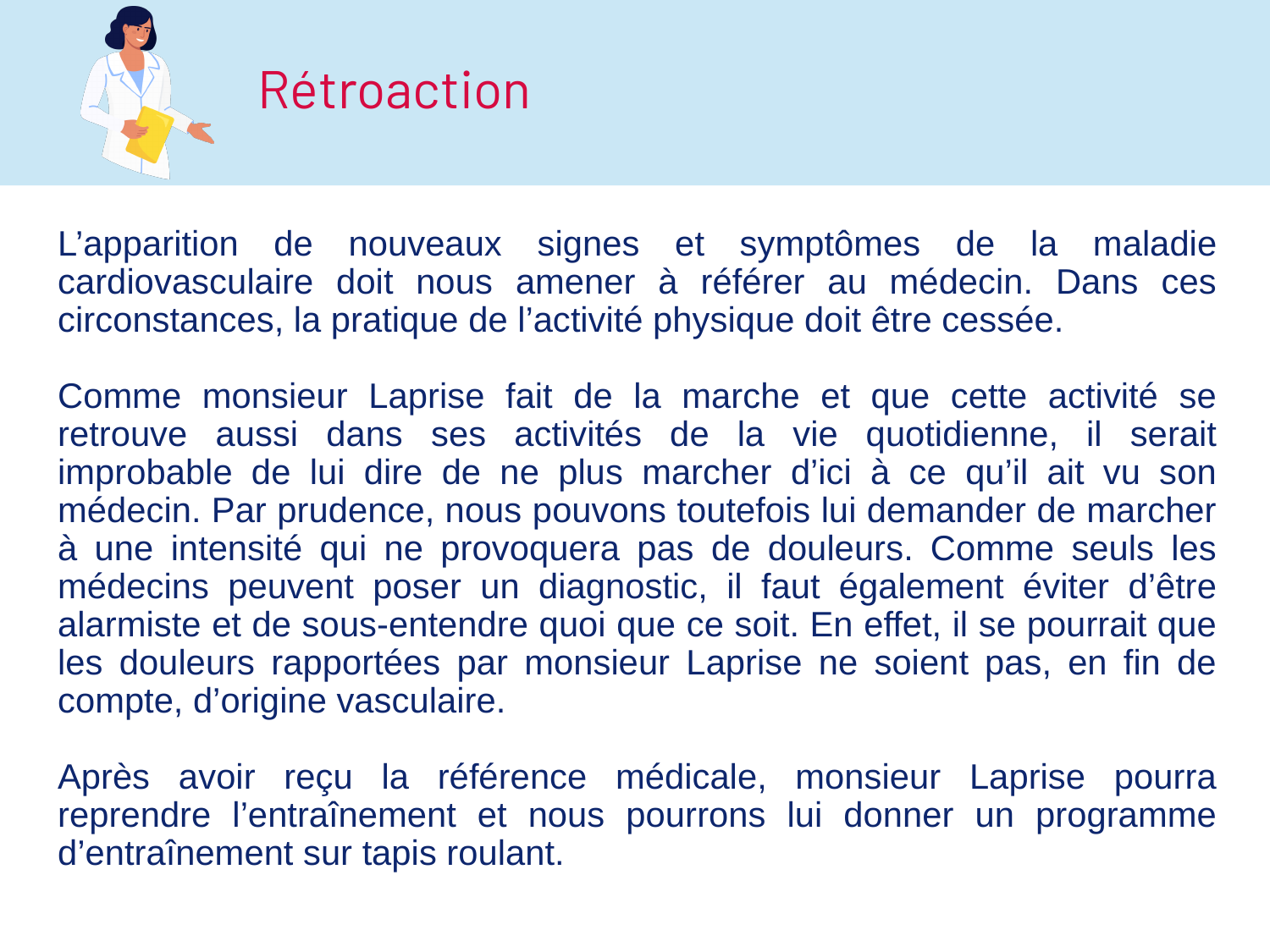

# Rétroaction
L’apparition de nouveaux signes et symptômes de la maladie cardiovasculaire doit nous amener à référer au médecin. Dans ces circonstances, la pratique de l’activité physique doit être cessée.

Comme monsieur Laprise fait de la marche et que cette activité se retrouve aussi dans ses activités de la vie quotidienne, il serait improbable de lui dire de ne plus marcher d’ici à ce qu’il ait vu son médecin. Par prudence, nous pouvons toutefois lui demander de marcher à une intensité qui ne provoquera pas de douleurs. Comme seuls les médecins peuvent poser un diagnostic, il faut également éviter d’être alarmiste et de sous-entendre quoi que ce soit. En effet, il se pourrait que les douleurs rapportées par monsieur Laprise ne soient pas, en fin de compte, d’origine vasculaire.

Après avoir reçu la référence médicale, monsieur Laprise pourra reprendre l’entraînement et nous pourrons lui donner un programme d’entraînement sur tapis roulant.